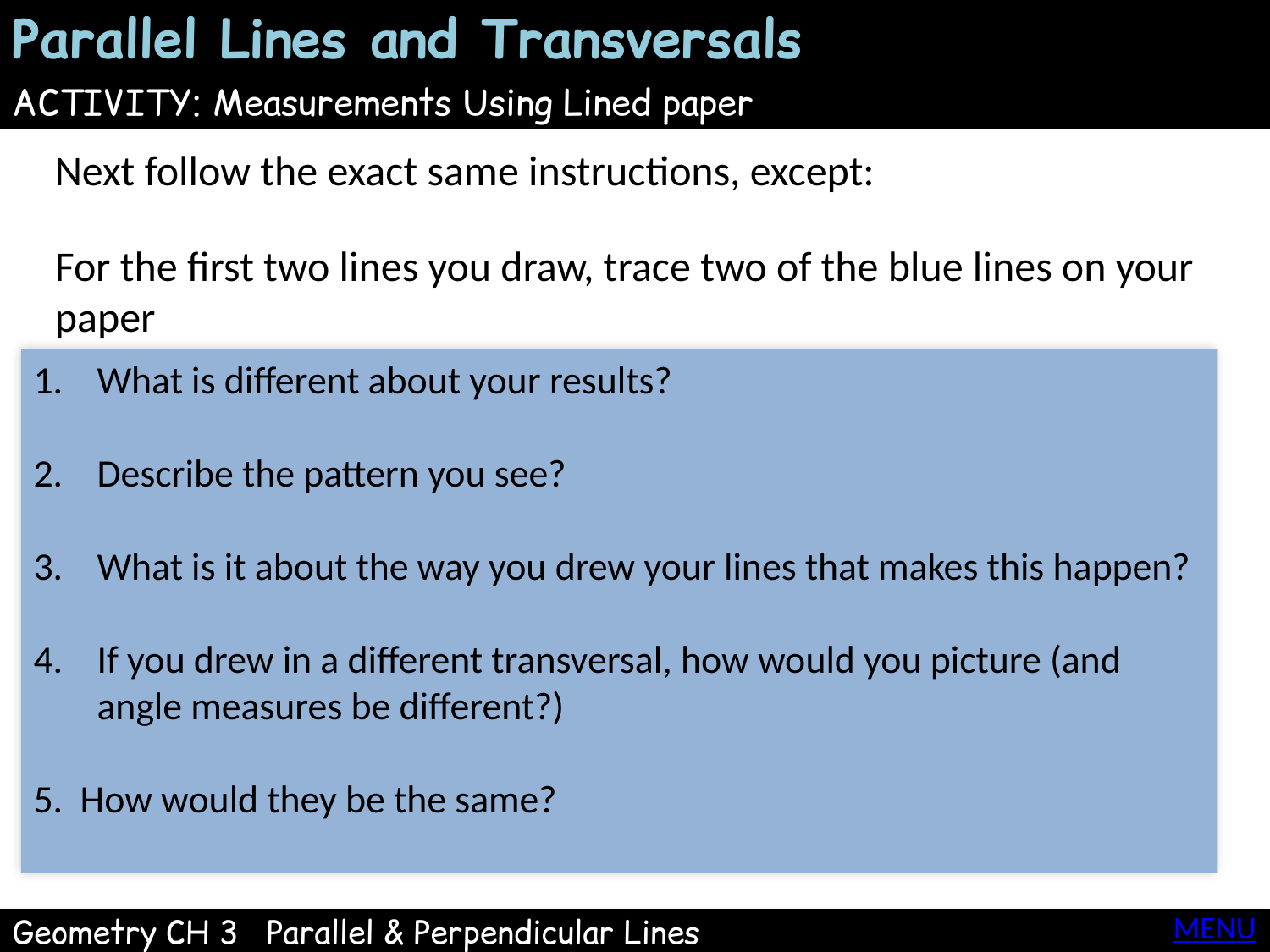

Parallel Lines and Transversals
ACTIVITY: Measurements Using Lined paper
Next follow the exact same instructions, except:
For the first two lines you draw, trace two of the blue lines on your paper
What is different about your results?

Describe the pattern you see?

What is it about the way you drew your lines that makes this happen?

If you drew in a different transversal, how would you picture (and angle measures be different?)

5.  How would they be the same?

MENU
Geometry CH 3	Parallel & Perpendicular Lines